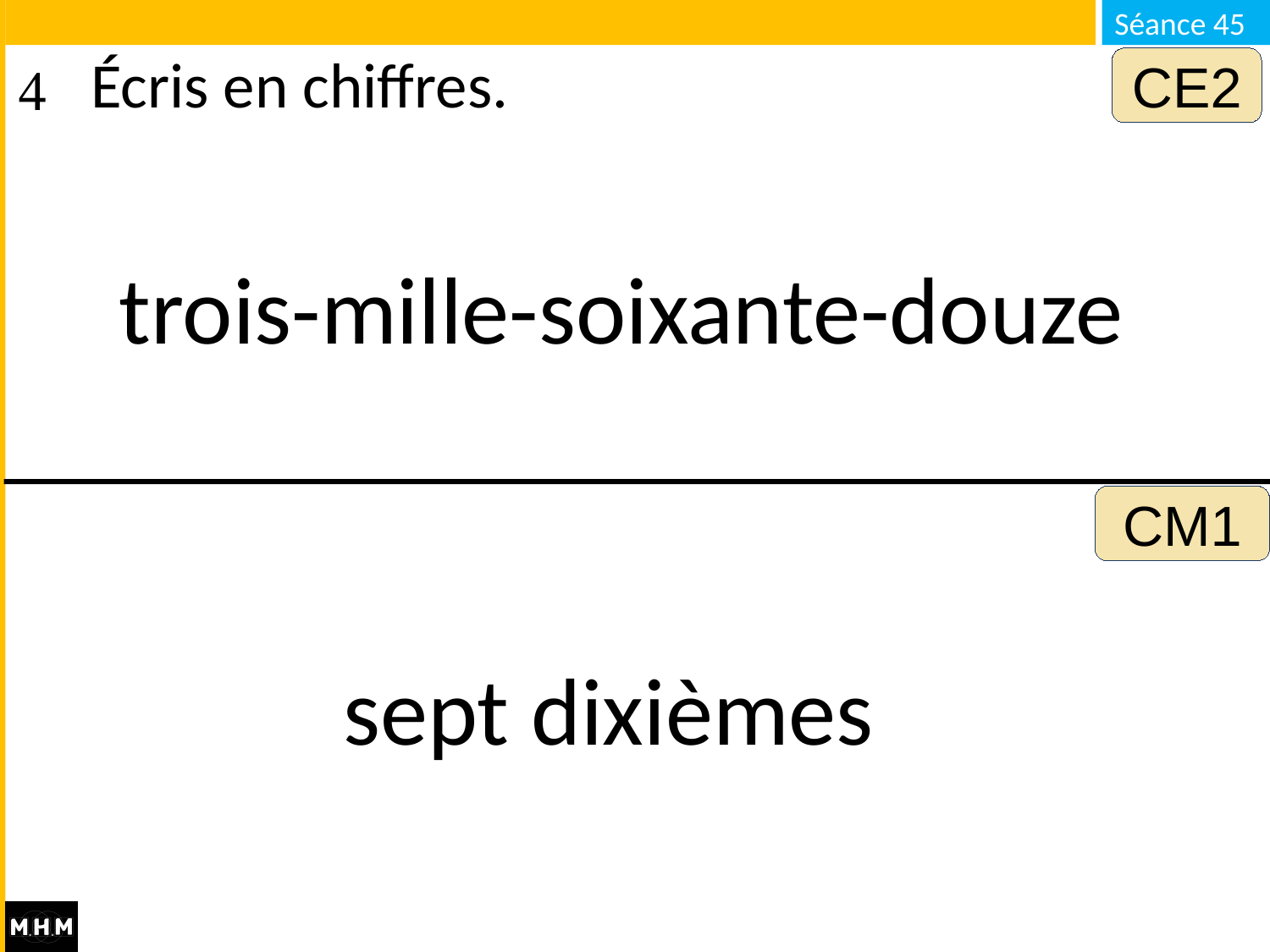

CE2
# Écris en chiffres.
trois-mille-soixante-douze

CM1
sept dixièmes